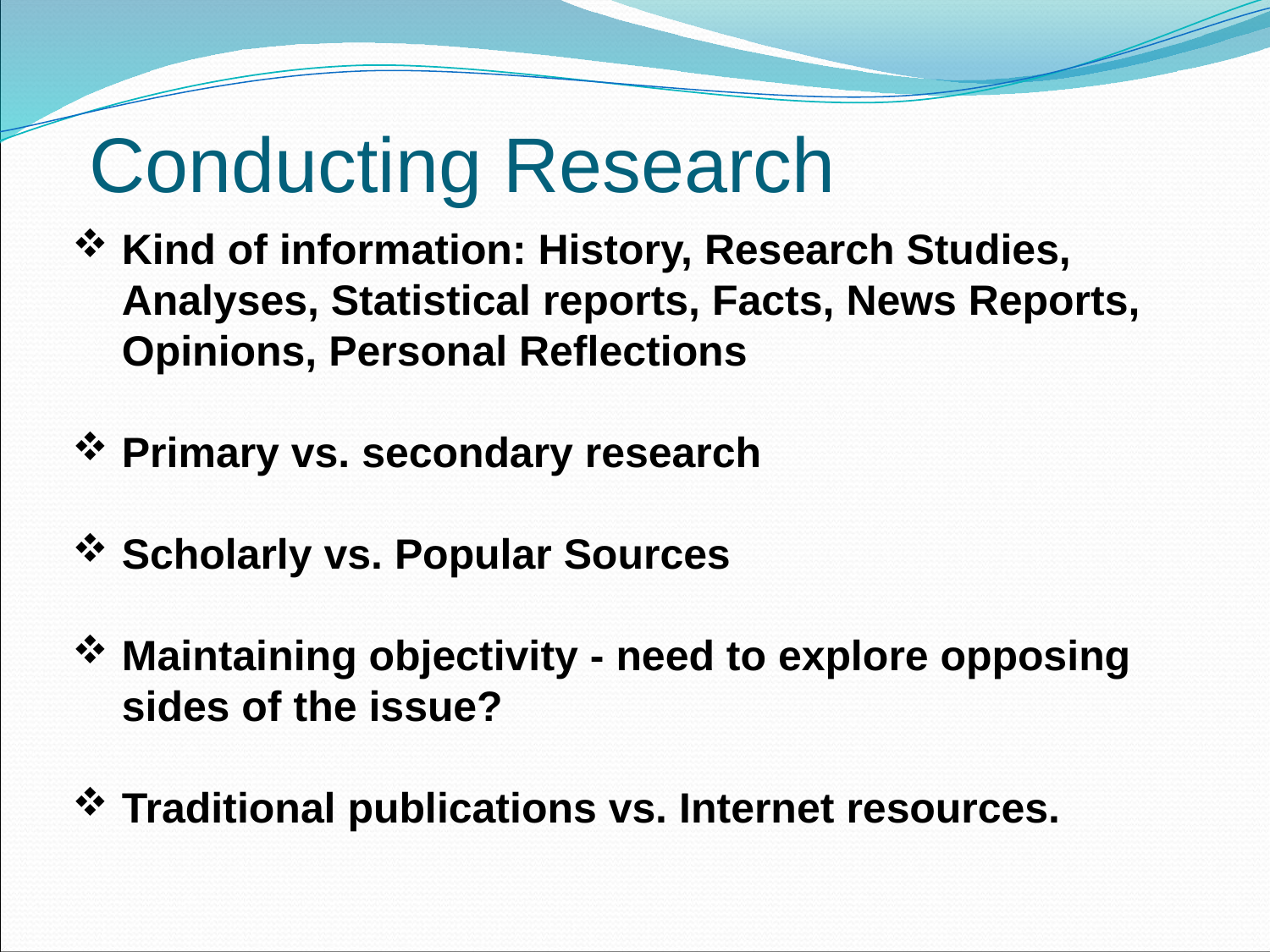

# Conducting Research
Kind of information: History, Research Studies, Analyses, Statistical reports, Facts, News Reports, Opinions, Personal Reflections

Primary vs. secondary research

Scholarly vs. Popular Sources

Maintaining objectivity - need to explore opposing sides of the issue?

Traditional publications vs. Internet resources.